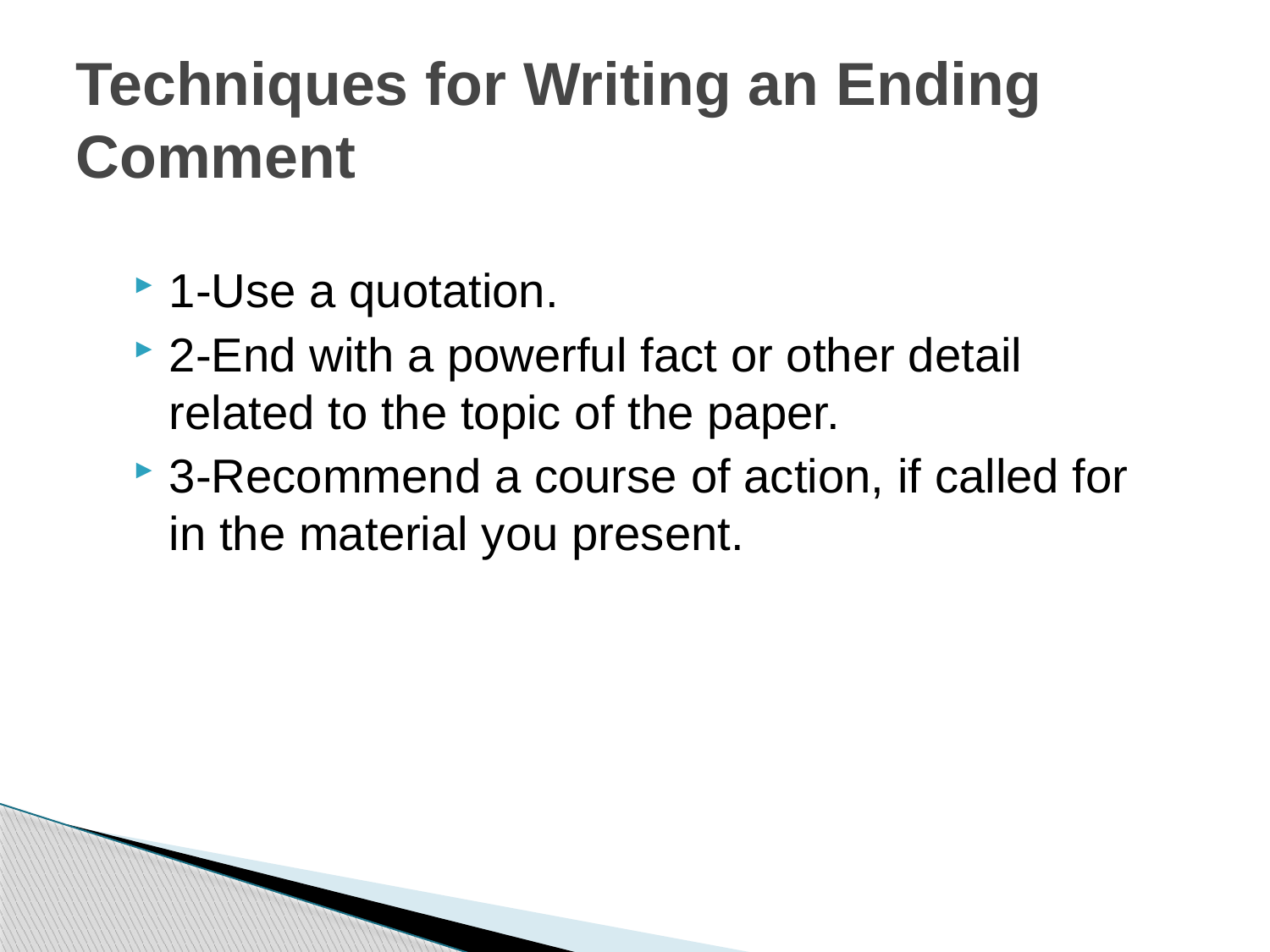

# Techniques for Writing an Ending Comment
1-Use a quotation.
2-End with a powerful fact or other detail related to the topic of the paper.
3-Recommend a course of action, if called for in the material you present.